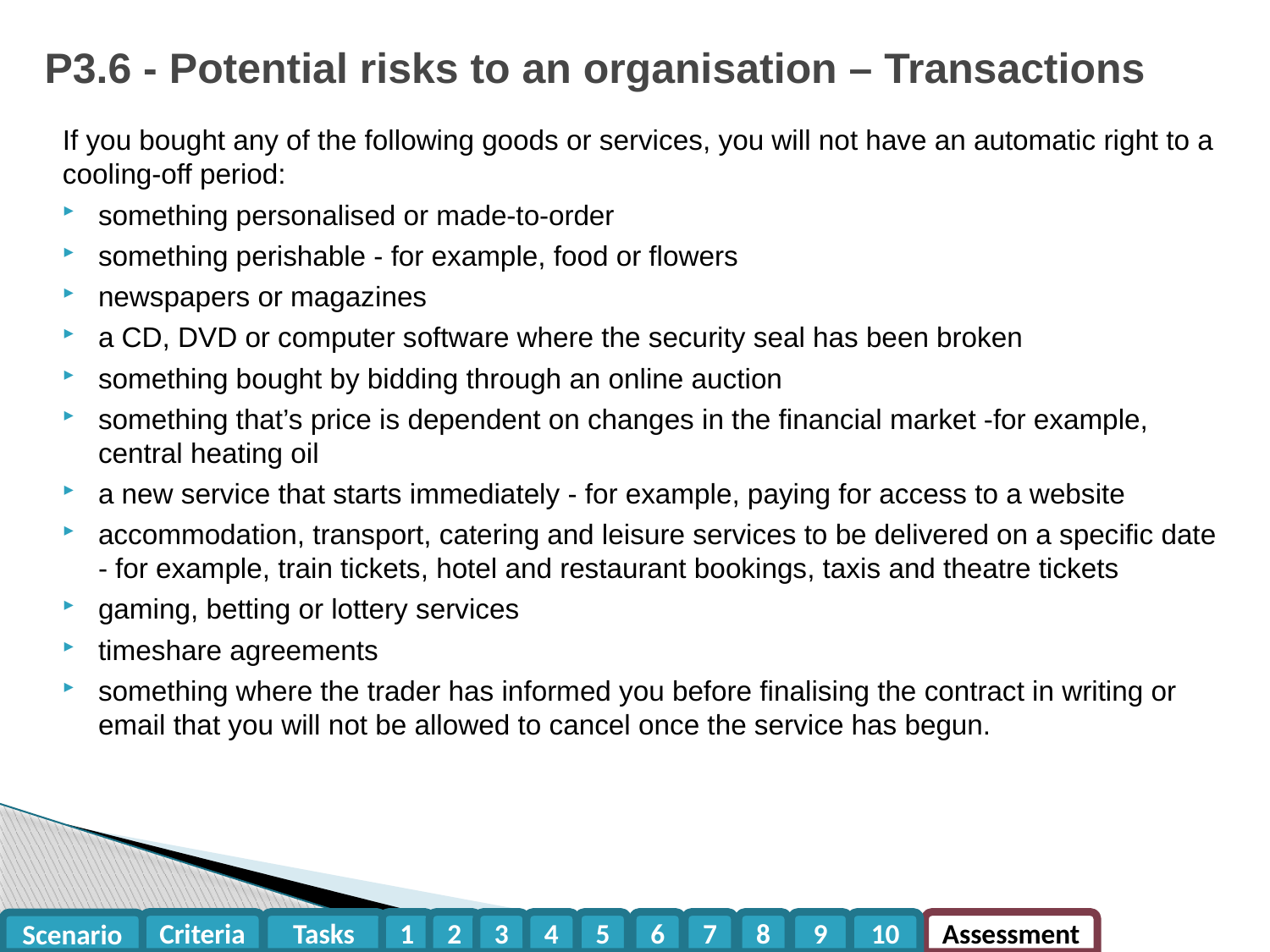

# P3.6 - Potential risks to an organisation – Transactions
If you bought any of the following goods or services, you will not have an automatic right to a cooling-off period:
something personalised or made-to-order
something perishable - for example, food or flowers
newspapers or magazines
a CD, DVD or computer software where the security seal has been broken
something bought by bidding through an online auction
something that’s price is dependent on changes in the financial market -for example, central heating oil
a new service that starts immediately - for example, paying for access to a website
accommodation, transport, catering and leisure services to be delivered on a specific date - for example, train tickets, hotel and restaurant bookings, taxis and theatre tickets
gaming, betting or lottery services
timeshare agreements
something where the trader has informed you before finalising the contract in writing or email that you will not be allowed to cancel once the service has begun.